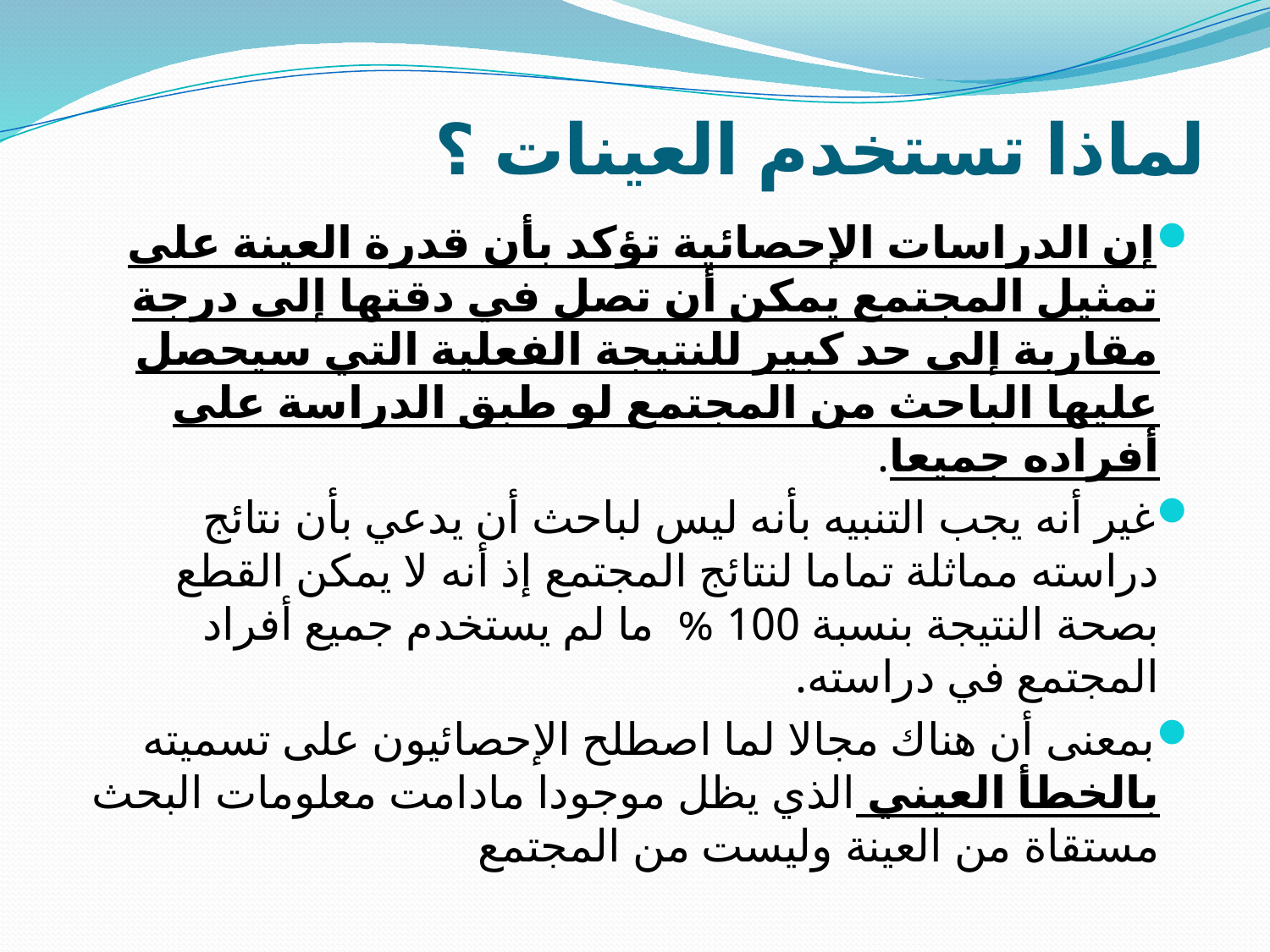

# لماذا تستخدم العينات ؟
إن الدراسات الإحصائية تؤكد بأن قدرة العينة على تمثيل المجتمع يمكن أن تصل في دقتها إلى درجة مقاربة إلى حد كبير للنتيجة الفعلية التي سيحصل عليها الباحث من المجتمع لو طبق الدراسة على أفراده جميعا.
غير أنه يجب التنبيه بأنه ليس لباحث أن يدعي بأن نتائج دراسته مماثلة تماما لنتائج المجتمع إذ أنه لا يمكن القطع بصحة النتيجة بنسبة 100 %  ما لم يستخدم جميع أفراد المجتمع في دراسته.
بمعنى أن هناك مجالا لما اصطلح الإحصائيون على تسميته بالخطأ العيني الذي يظل موجودا مادامت معلومات البحث مستقاة من العينة وليست من المجتمع